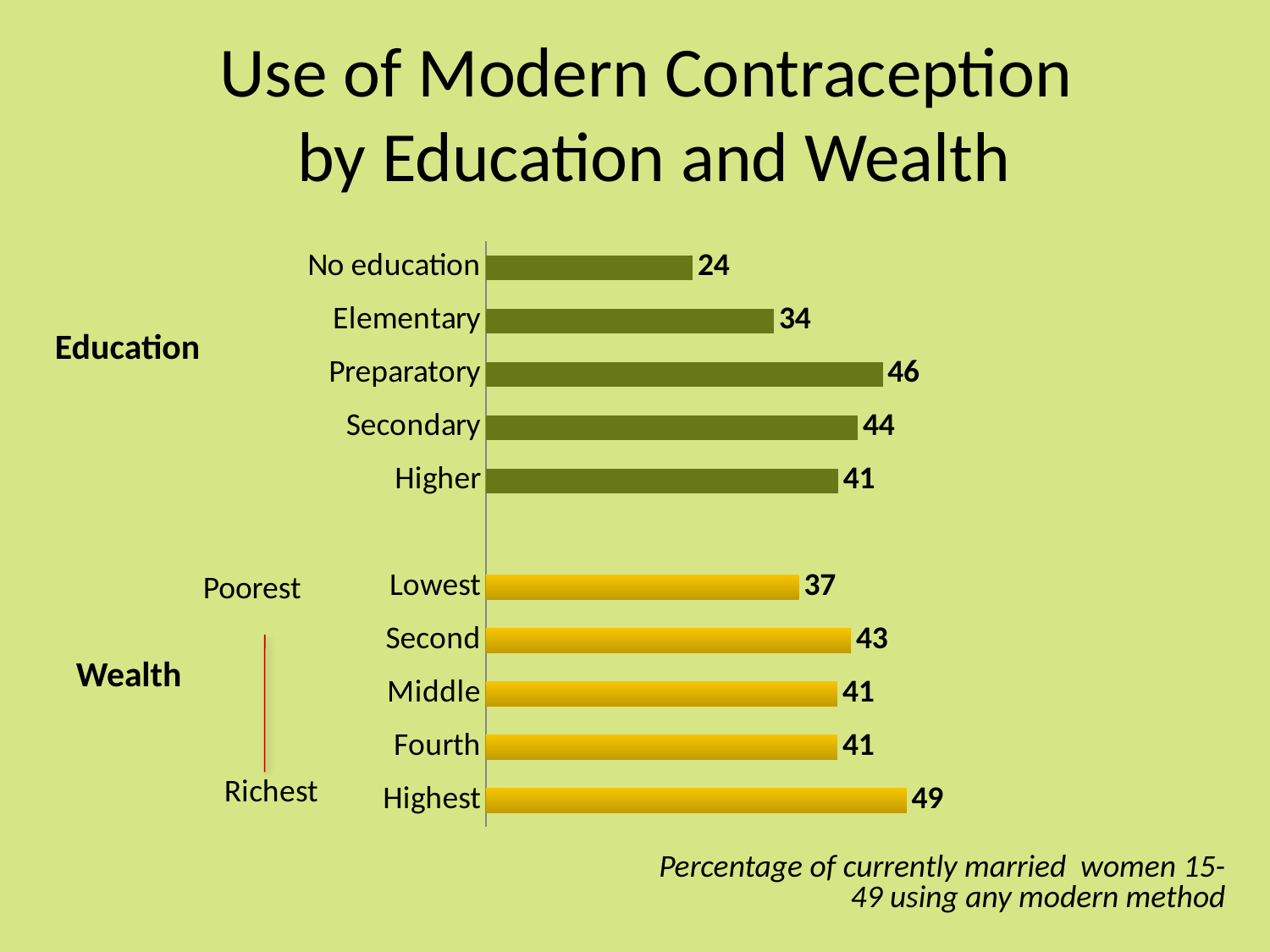

# Use of Modern Contraception by Education and Wealth

### Chart

| Category |  |
|---|---|
| Highest | 49.2 |
| Fourth | 41.1 |
| Middle | 41.1 |
| Second | 42.7 |
| Lowest | 36.6 |
|  | None |
| Higher | 41.2 |
| Secondary | 43.5 |
| Preparatory | 46.4 |
| Elementary | 33.7 |
| No education | 24.2 |
Education
Poorest
Wealth
Percentage of currently married  women 15-49 using any modern method